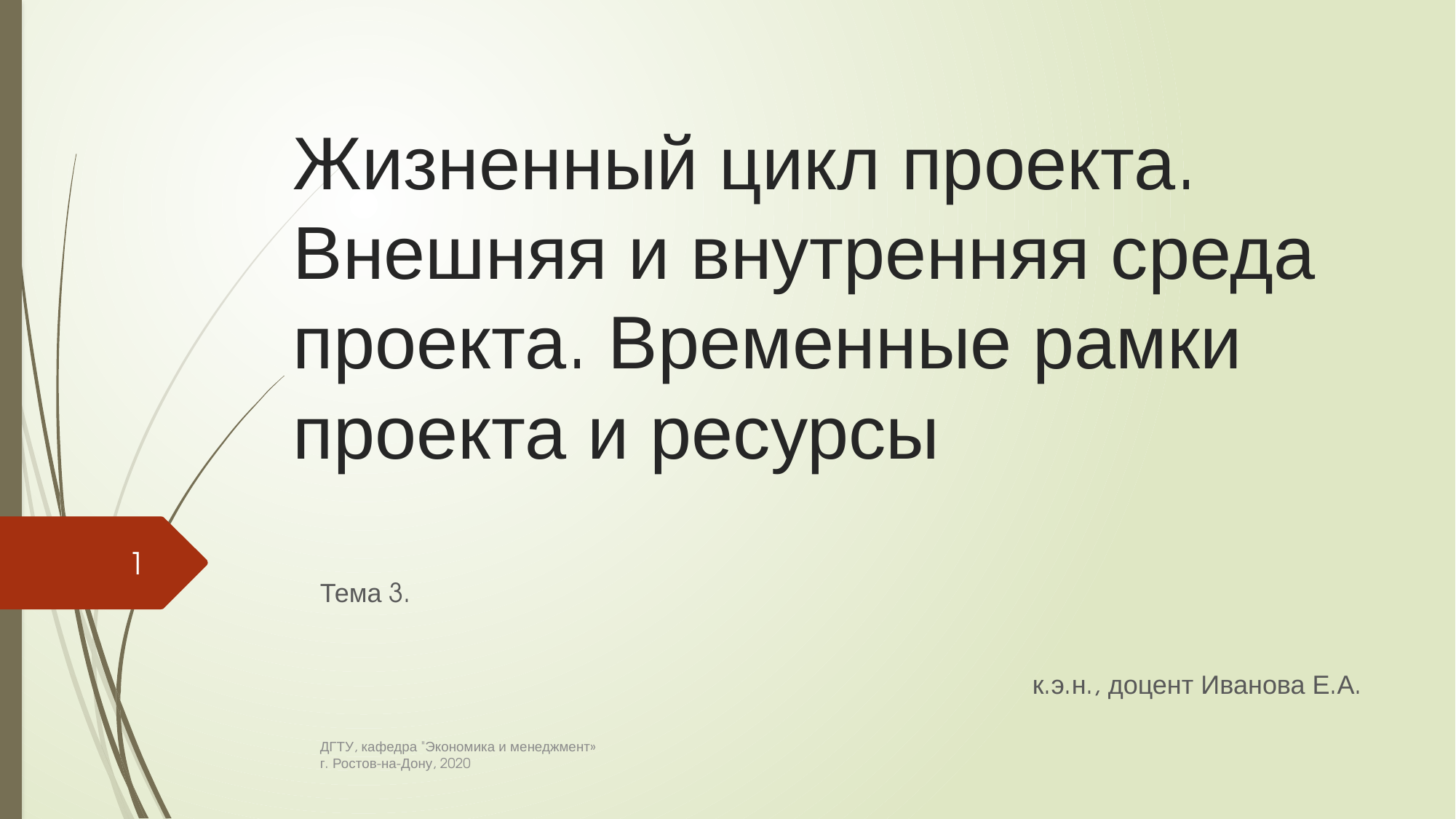

# Жизненный цикл проекта. Внешняя и внутренняя среда проекта. Временные рамки проекта и ресурсы
1
Тема 3.

к.э.н., доцент Иванова Е.А.

ДГТУ, кафедра "Экономика и менеджмент»
г. Ростов-на-Дону, 2020